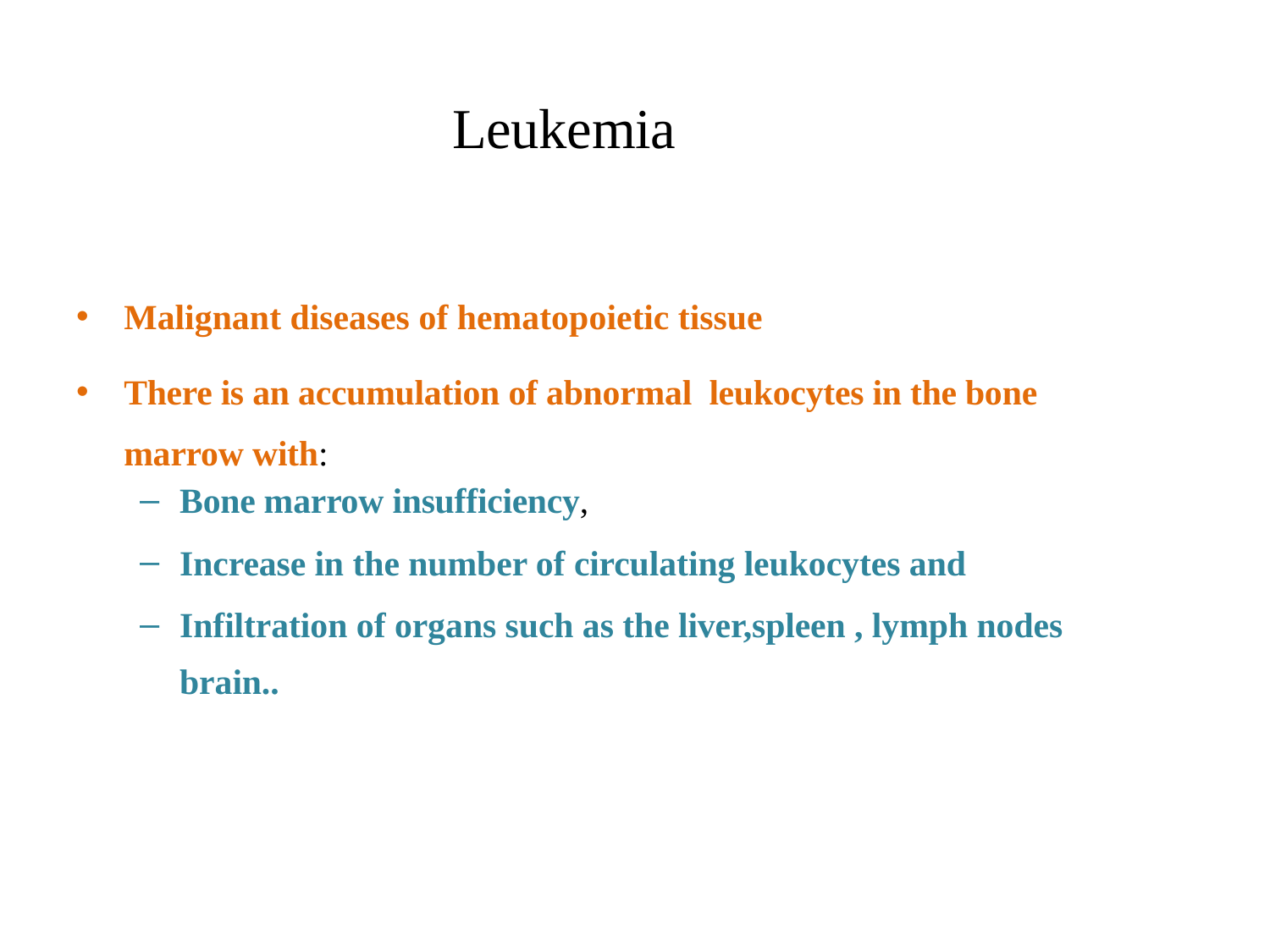

# Leukemia

Malignant diseases of hematopoietic tissue
There is an accumulation of abnormal  leukocytes in the bone marrow with:
Bone marrow insufficiency,
Increase in the number of circulating leukocytes and
Infiltration of organs such as the liver,spleen , lymph nodes brain..